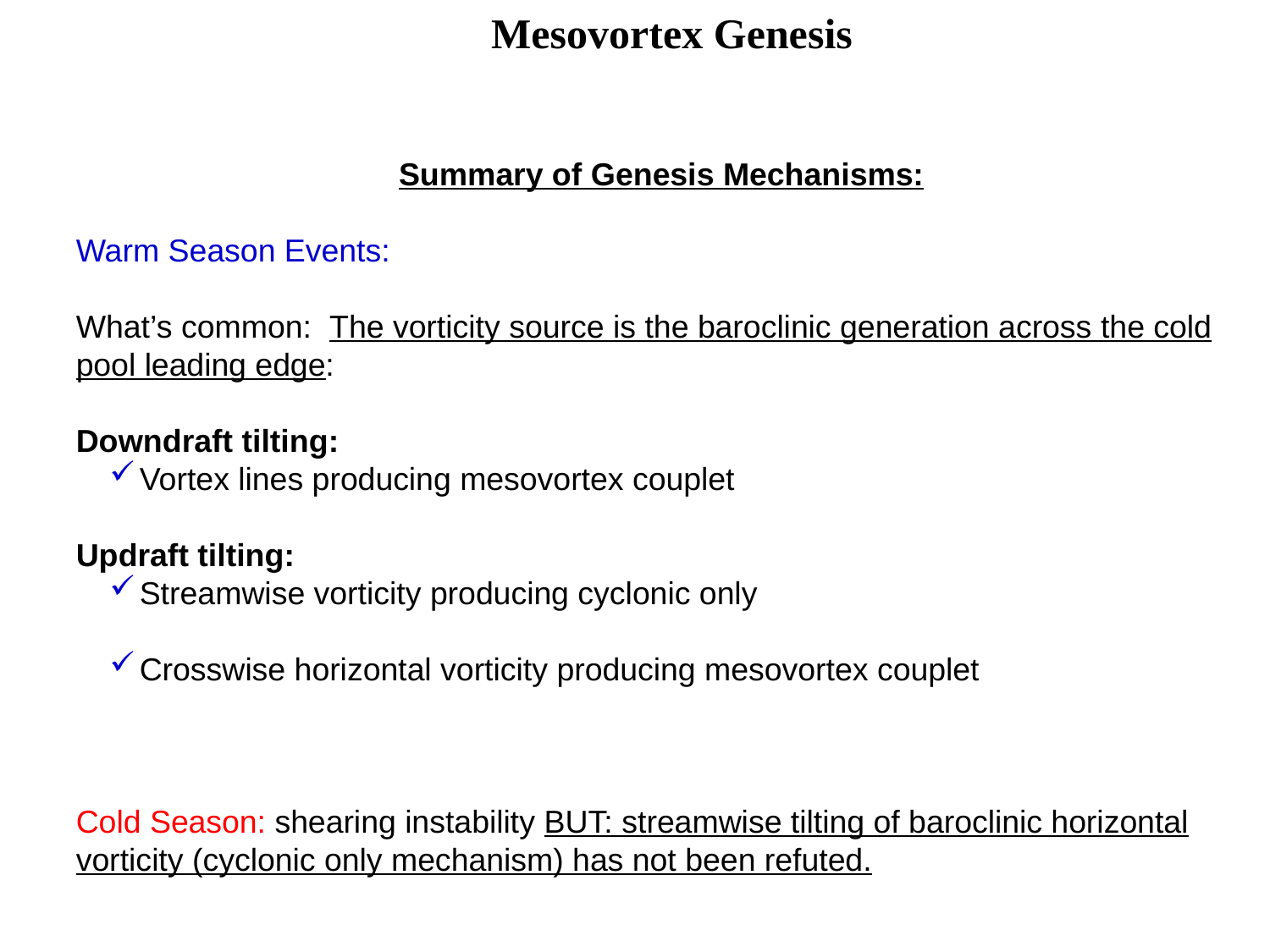

Mesovortex Genesis
Summary of Genesis Mechanisms:

Warm Season Events:

What’s common:  The vorticity source is the baroclinic generation across the cold pool leading edge:

Downdraft tilting:
Vortex lines producing mesovortex couplet

Updraft tilting:
Streamwise vorticity producing cyclonic only

Crosswise horizontal vorticity producing mesovortex couplet

Cold Season: shearing instability BUT: streamwise tilting of baroclinic horizontal vorticity (cyclonic only mechanism) has not been refuted.